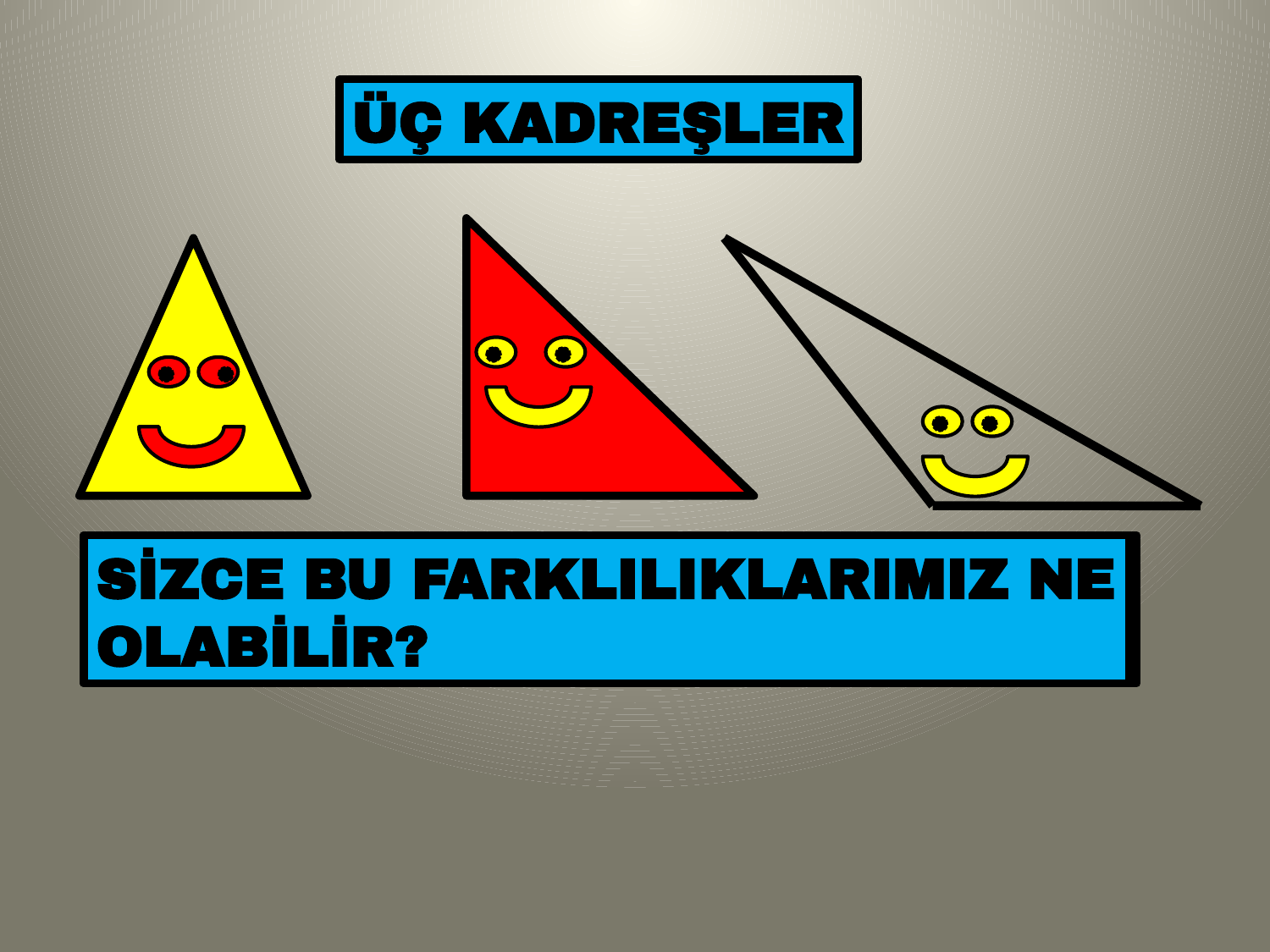

ÜÇ KADREŞLER

ÜÇÜMÜZ KARDEŞİZ.AMA FARKLI
ÖZELLİKLERİMİZ DE VAR.
SİZCE BU FARKLILIKLARIMIZ NE
OLABİLİR?